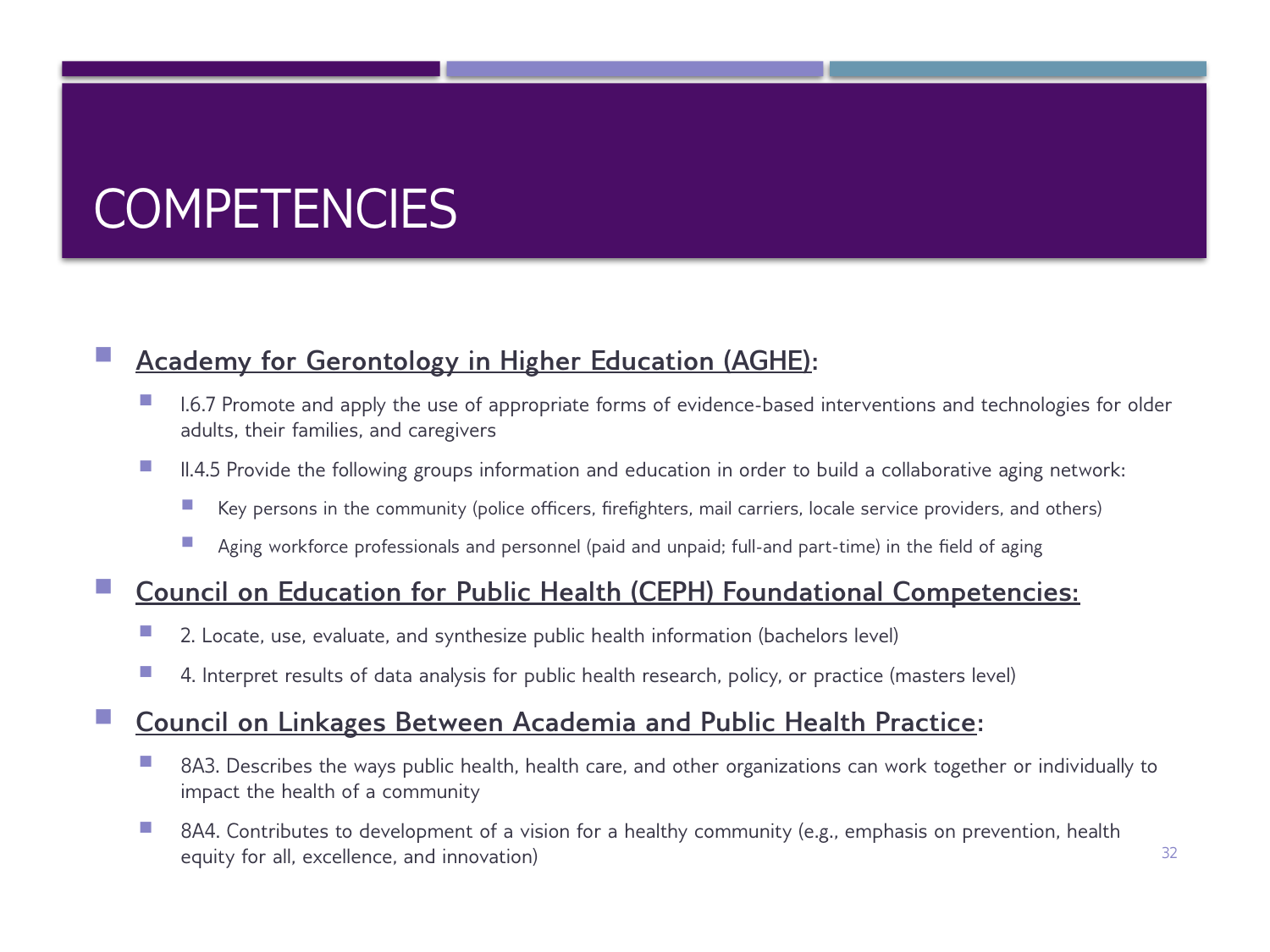

# COmpetencies
Academy for Gerontology in Higher Education (AGHE):
I.6.7 Promote and apply the use of appropriate forms of evidence-based interventions and technologies for older adults, their families, and caregivers
II.4.5 Provide the following groups information and education in order to build a collaborative aging network:
Key persons in the community (police officers, firefighters, mail carriers, locale service providers, and others)
Aging workforce professionals and personnel (paid and unpaid; full-and part-time) in the field of aging
Council on Education for Public Health (CEPH) Foundational Competencies:
2. Locate, use, evaluate, and synthesize public health information (bachelors level)
4. Interpret results of data analysis for public health research, policy, or practice (masters level)
Council on Linkages Between Academia and Public Health Practice:
8A3. Describes the ways public health, health care, and other organizations can work together or individually to impact the health of a community
8A4. Contributes to development of a vision for a healthy community (e.g., emphasis on prevention, health equity for all, excellence, and innovation)
32